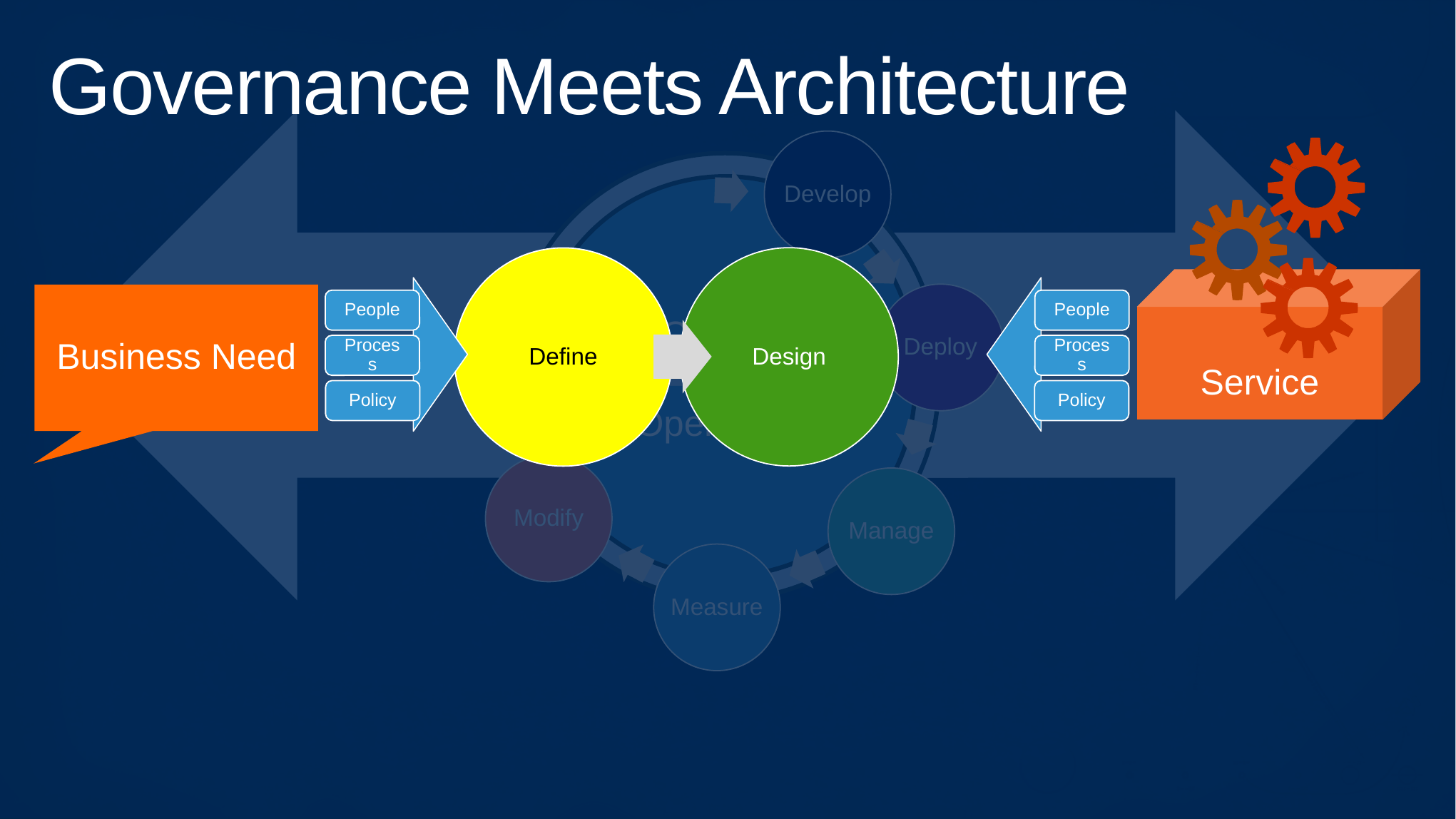

# Governance Meets Architecture

Develop

Service

Design
Define

People

Process

Policy

People

Process

Policy

Deploy
Business Need
Change

Operations

Modify
Manage

Measure